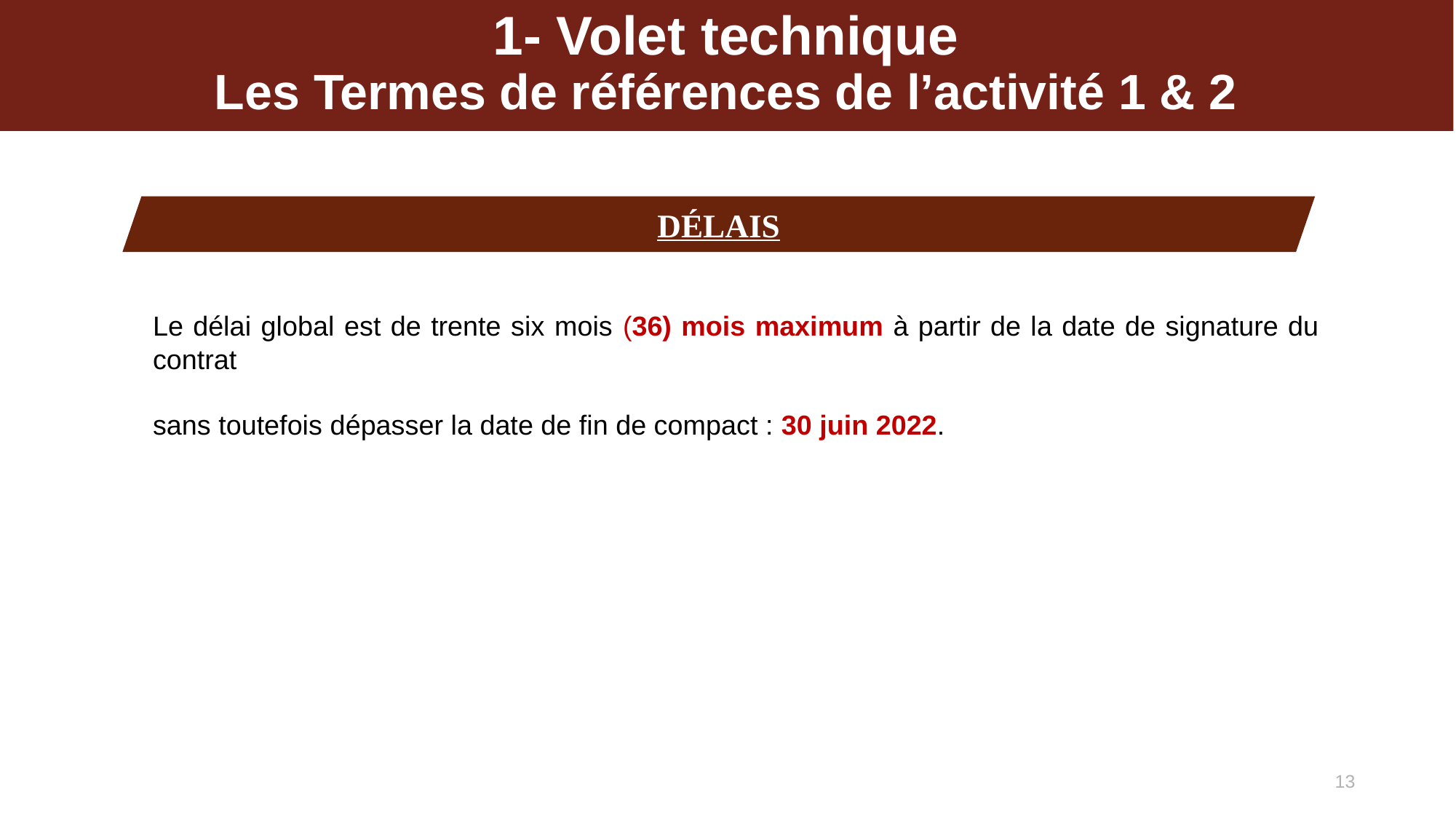

1- Volet technique
Les Termes de références de l’activité 1 & 2
délais

Le délai global est de trente six mois (36) mois maximum à partir de la date de signature du contrat
sans toutefois dépasser la date de fin de compact : 30 juin 2022.

13